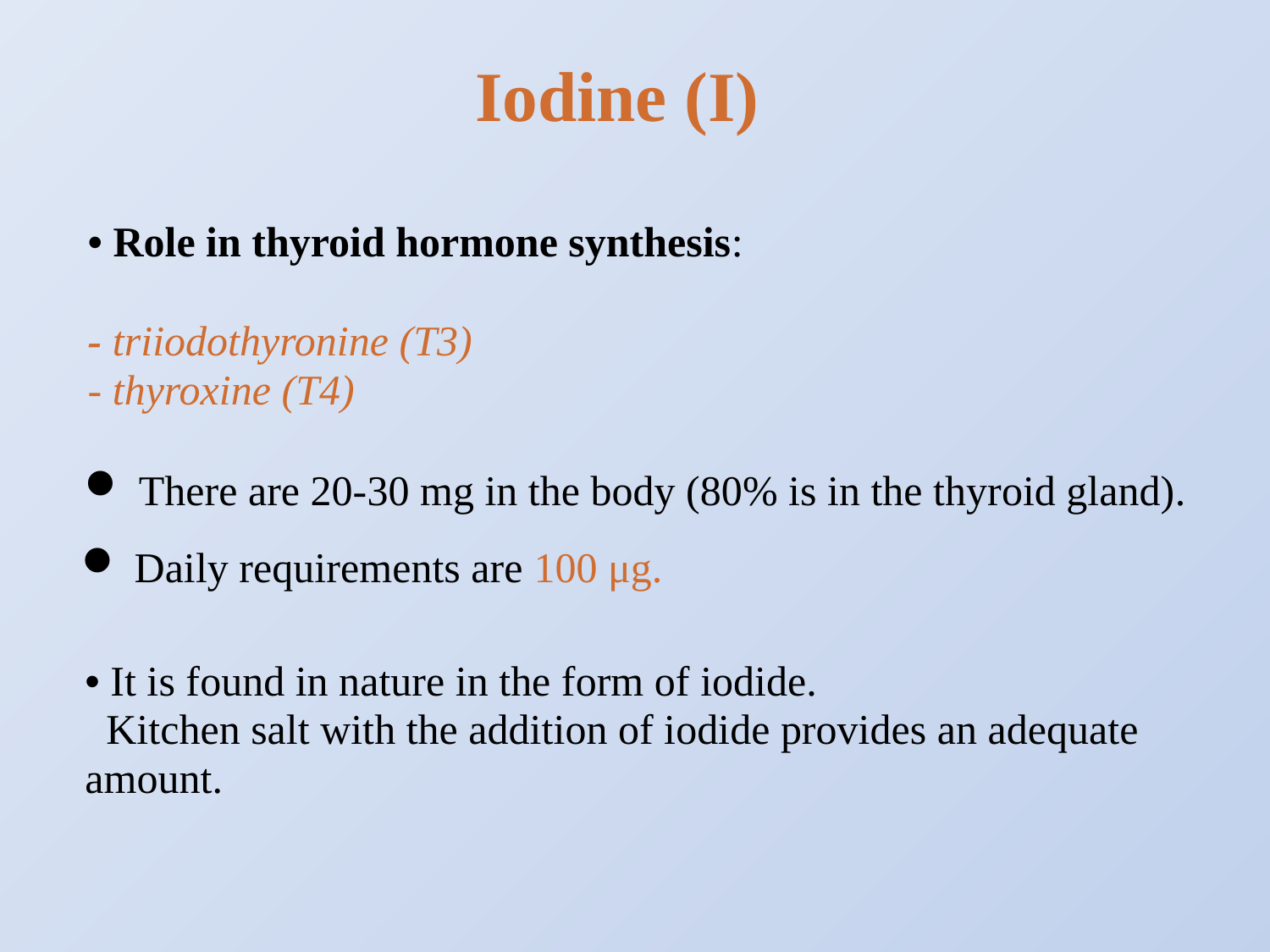

Iodine (I)

• Role in thyroid hormone synthesis:

- triiodothyronine (T3)
- thyroxine (T4)

 There are 20-30 mg in the body (80% is in the thyroid gland).

 Daily requirements are 100 μg.
• It is found in nature in the form of iodide.
  Kitchen salt with the addition of iodide provides an adequate amount.